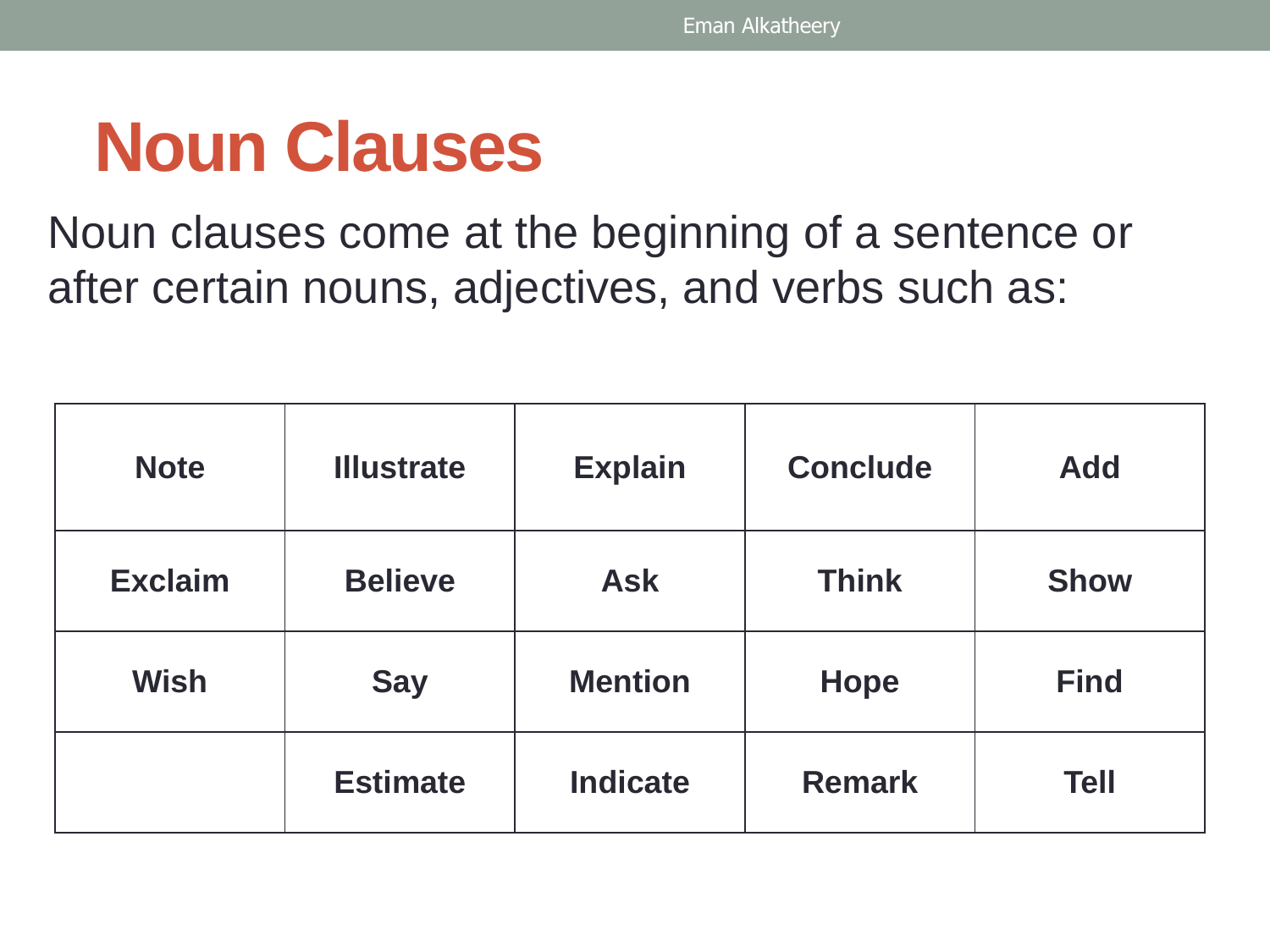

Eman Alkatheery
# Noun Clauses
Noun clauses come at the beginning of a sentence or after certain nouns, adjectives, and verbs such as:
| Note | Illustrate | Explain | Conclude | Add |
| --- | --- | --- | --- | --- |
| Exclaim | Believe | Ask | Think | Show |
| Wish | Say | Mention | Hope | Find |
|  | Estimate | Indicate | Remark | Tell |